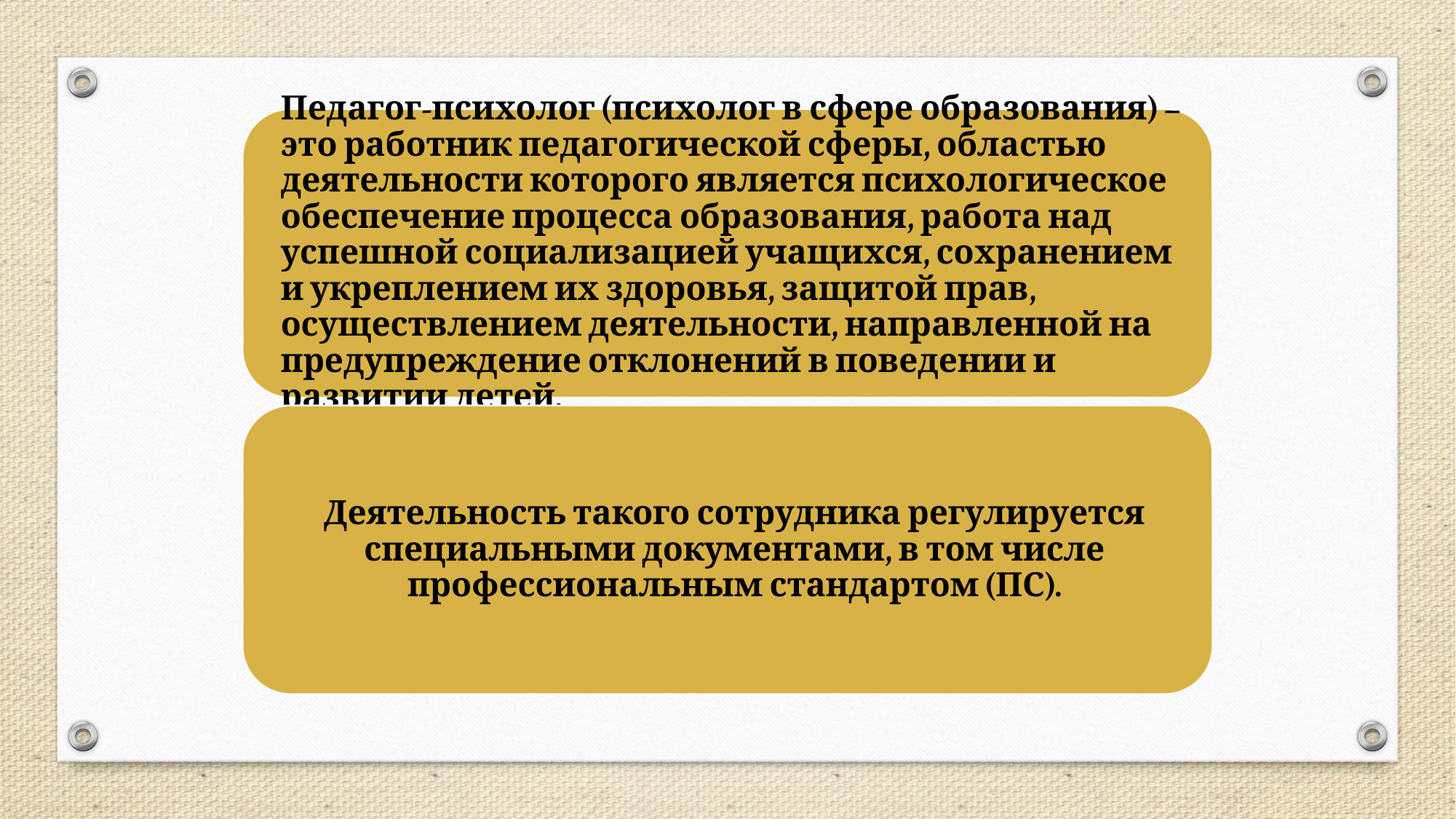

Педагог-психолог (психолог в сфере образования) – это работник педагогической сферы, областью деятельности которого является психологическое обеспечение процесса образования, работа над успешной социализацией учащихся, сохранением и укреплением их здоровья, защитой прав, осуществлением деятельности, направленной на предупреждение отклонений в поведении и развитии детей.
Деятельность такого сотрудника регулируется специальными документами, в том числе профессиональным стандартом (ПС).